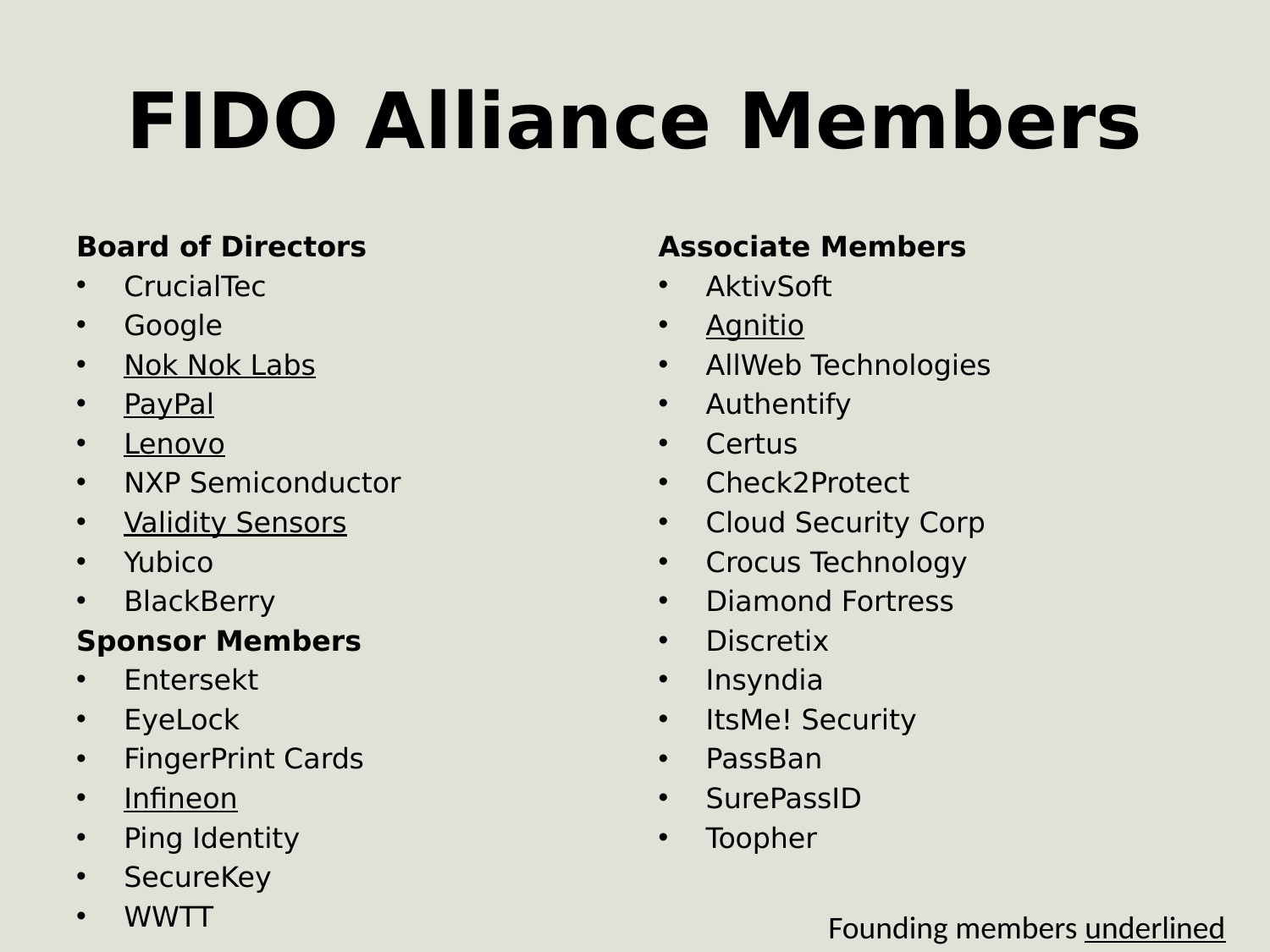

# FIDO Alliance Members
Board of Directors
CrucialTec
Google
Nok Nok Labs
PayPal
Lenovo
NXP Semiconductor
Validity Sensors
Yubico
BlackBerry
Sponsor Members
Entersekt
EyeLock
FingerPrint Cards
Infineon
Ping Identity
SecureKey
WWTT
Associate Members
AktivSoft
Agnitio
AllWeb Technologies
Authentify
Certus
Check2Protect
Cloud Security Corp
Crocus Technology
Diamond Fortress
Discretix
Insyndia
ItsMe! Security
PassBan
SurePassID
Toopher
Founding members underlined